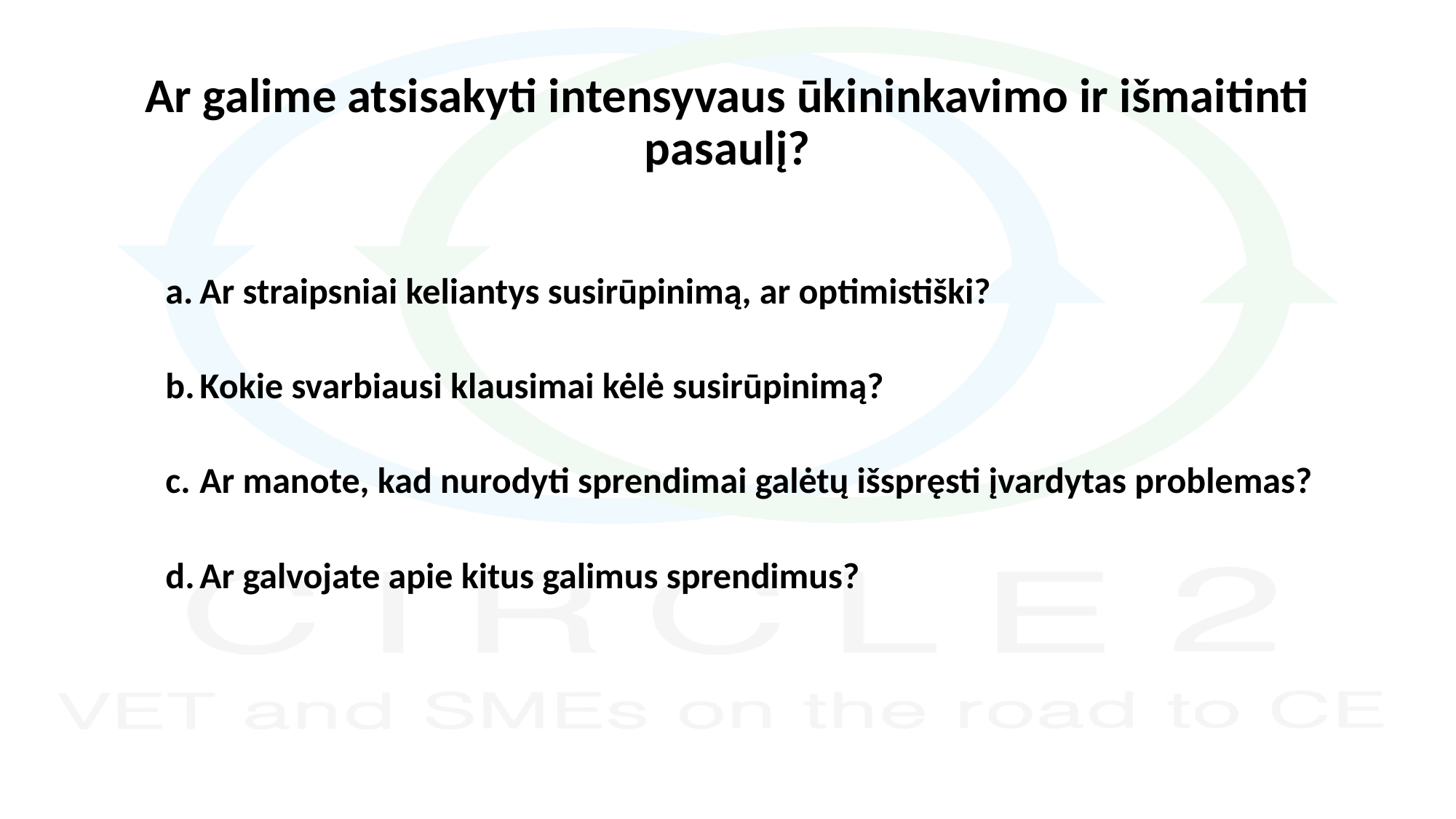

# Ar galime atsisakyti intensyvaus ūkininkavimo ir išmaitinti pasaulį?
Ar straipsniai keliantys susirūpinimą, ar optimistiški?
Kokie svarbiausi klausimai kėlė susirūpinimą?
Ar manote, kad nurodyti sprendimai galėtų išspręsti įvardytas problemas?
Ar galvojate apie kitus galimus sprendimus?